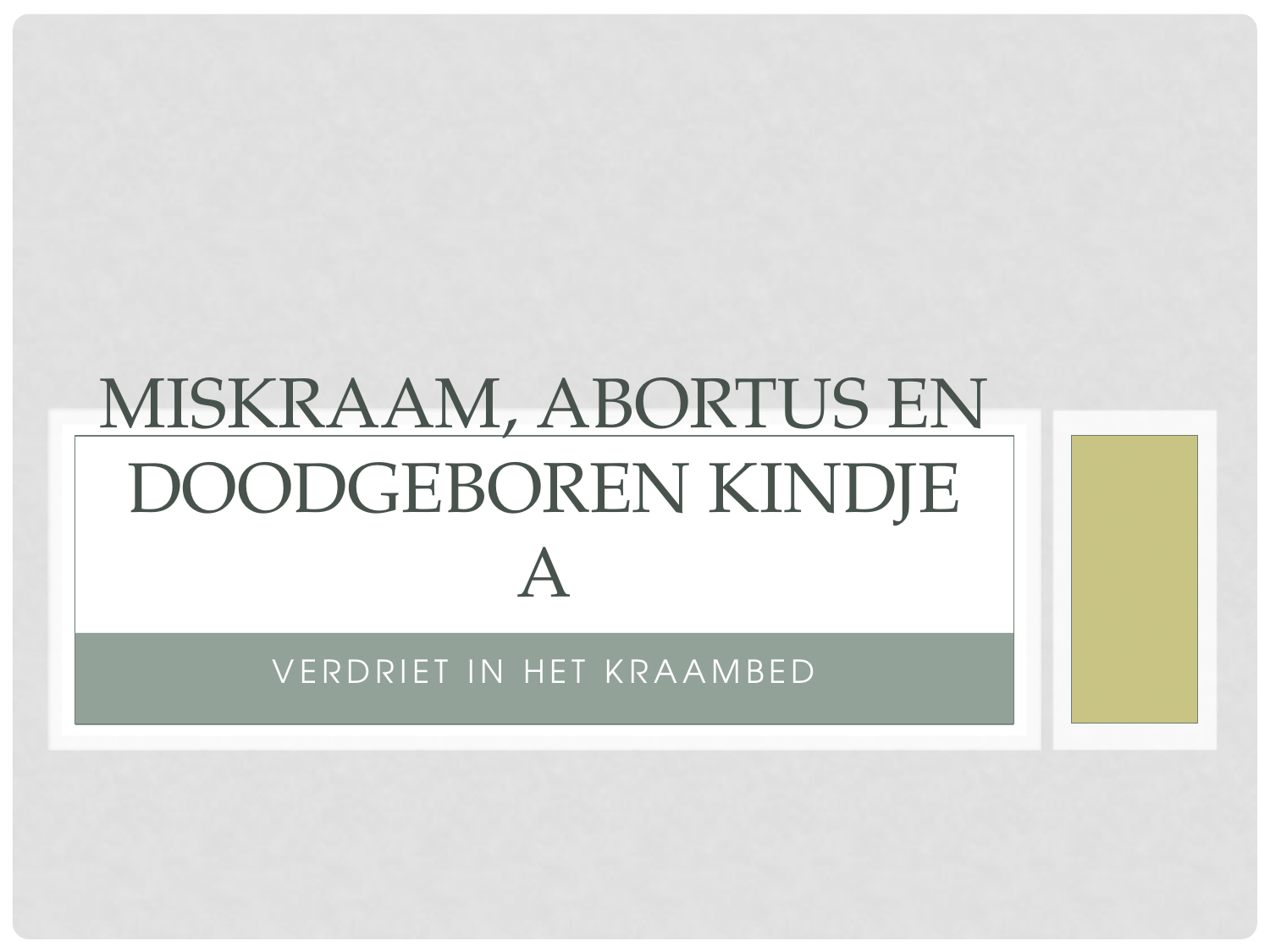

# Miskraam, Abortus en doodgeboren kindje A
Verdriet in het kraambed